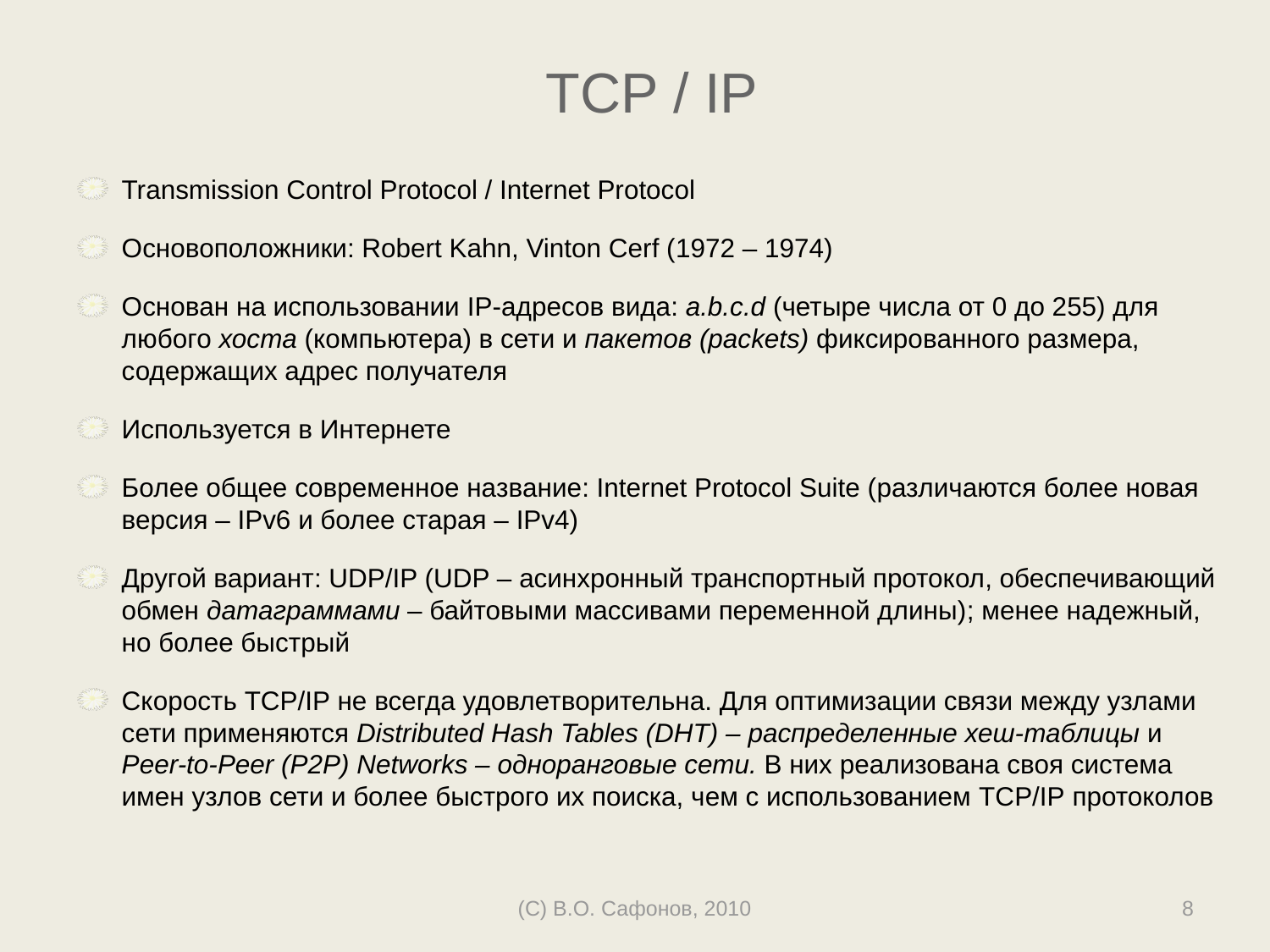

# TCP / IP
Transmission Control Protocol / Internet Protocol
Основоположники: Robert Kahn, Vinton Cerf (1972 – 1974)
Основан на использовании IP-адресов вида: a.b.c.d (четыре числа от 0 до 255) для любого хоста (компьютера) в сети и пакетов (packets) фиксированного размера, содержащих адрес получателя
Используется в Интернете
Более общее современное название: Internet Protocol Suite (различаются более новая версия – IPv6 и более старая – IPv4)
Другой вариант: UDP/IP (UDP – асинхронный транспортный протокол, обеспечивающий обмен датаграммами – байтовыми массивами переменной длины); менее надежный, но более быстрый
Скорость TCP/IP не всегда удовлетворительна. Для оптимизации связи между узлами сети применяются Distributed Hash Tables (DHT) – распределенные хеш-таблицы и Peer-to-Peer (P2P) Networks – одноранговые сети. В них реализована своя система имен узлов сети и более быстрого их поиска, чем с использованием TCP/IP протоколов
(C) В.О. Сафонов, 2010
8